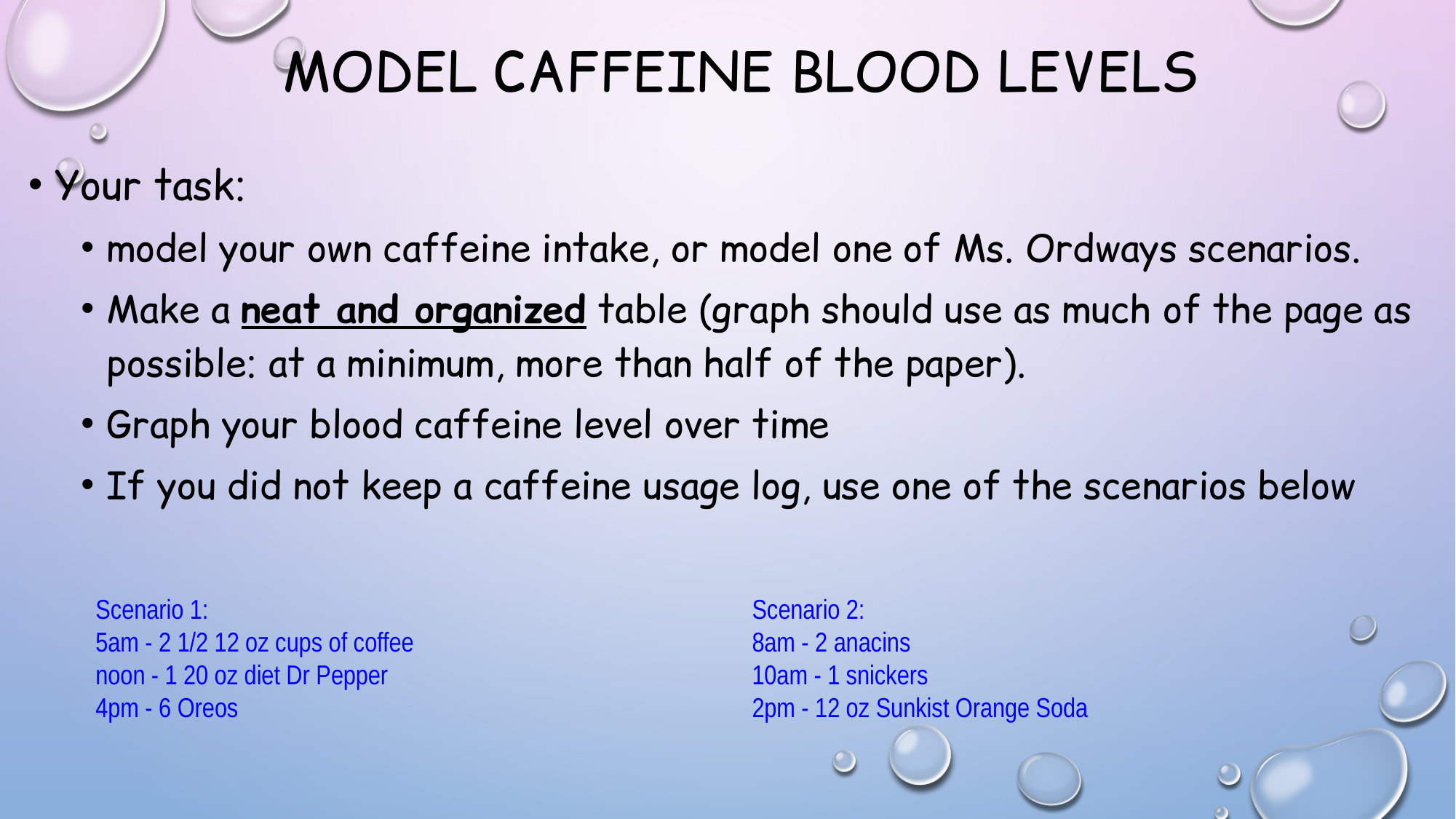

Model Caffeine Blood Levels
#
Your task:
model your own caffeine intake, or model one of Ms. Ordways scenarios.
Make a neat and organized table (graph should use as much of the page as possible: at a minimum, more than half of the paper).
Graph your blood caffeine level over time
If you did not keep a caffeine usage log, use one of the scenarios below

Scenario 1:
5am - 2 1/2 12 oz cups of coffee
noon - 1 20 oz diet Dr Pepper
4pm - 6 Oreos
Scenario 2:
8am - 2 anacins
10am - 1 snickers
2pm - 12 oz Sunkist Orange Soda